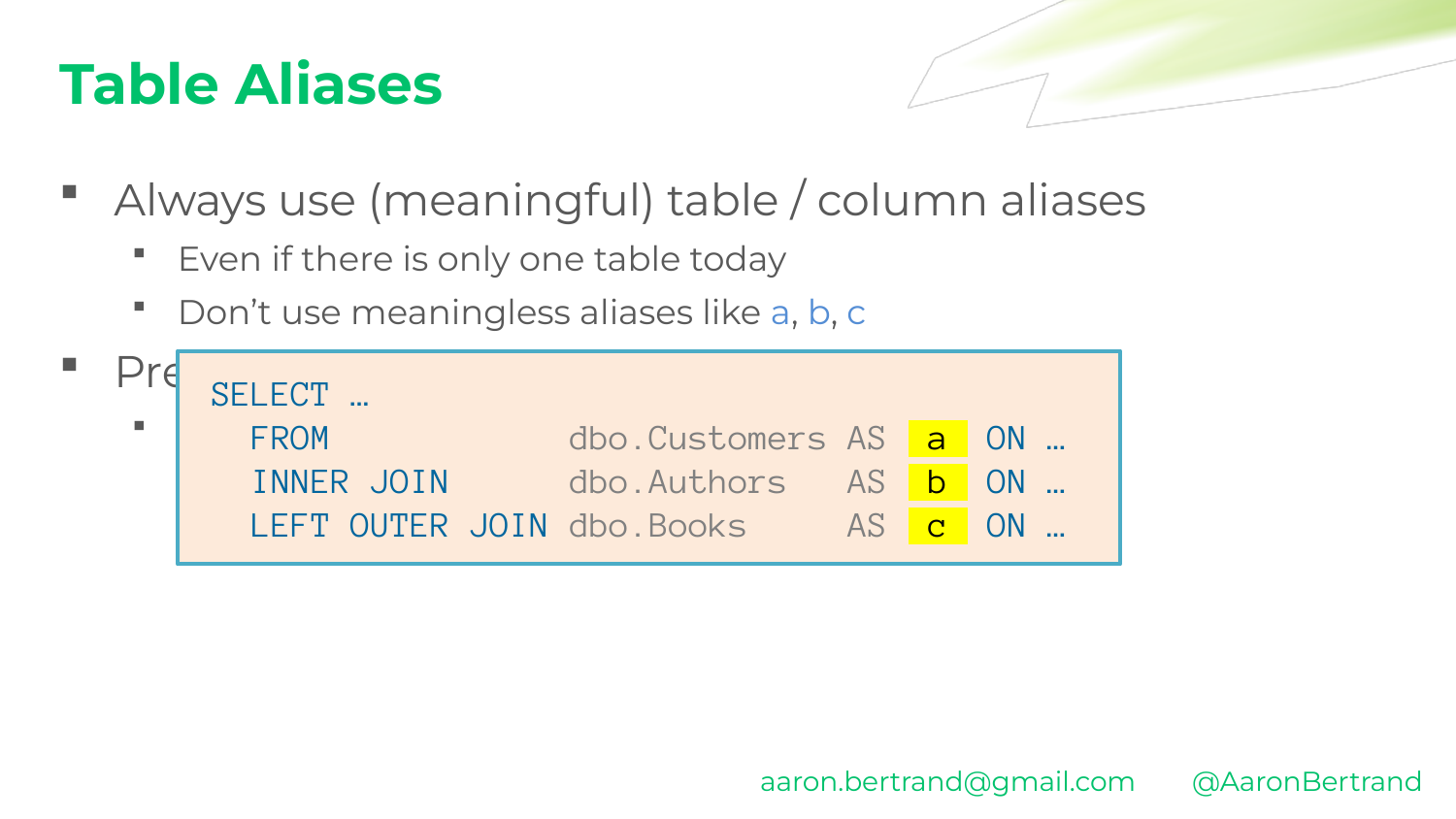

# Table Aliases
Always use (meaningful) table / column aliases
Even if there is only one table today
Don’t use meaningless aliases like a, b, c
Prefix every column
Even if it is “obvious” (to you) which table it comes from

 SELECT …
   FROM            dbo.Customers AS  a  ON …
   INNER JOIN      dbo.Authors   AS  b  ON …
   LEFT OUTER JOIN dbo.Books     AS  c  ON …